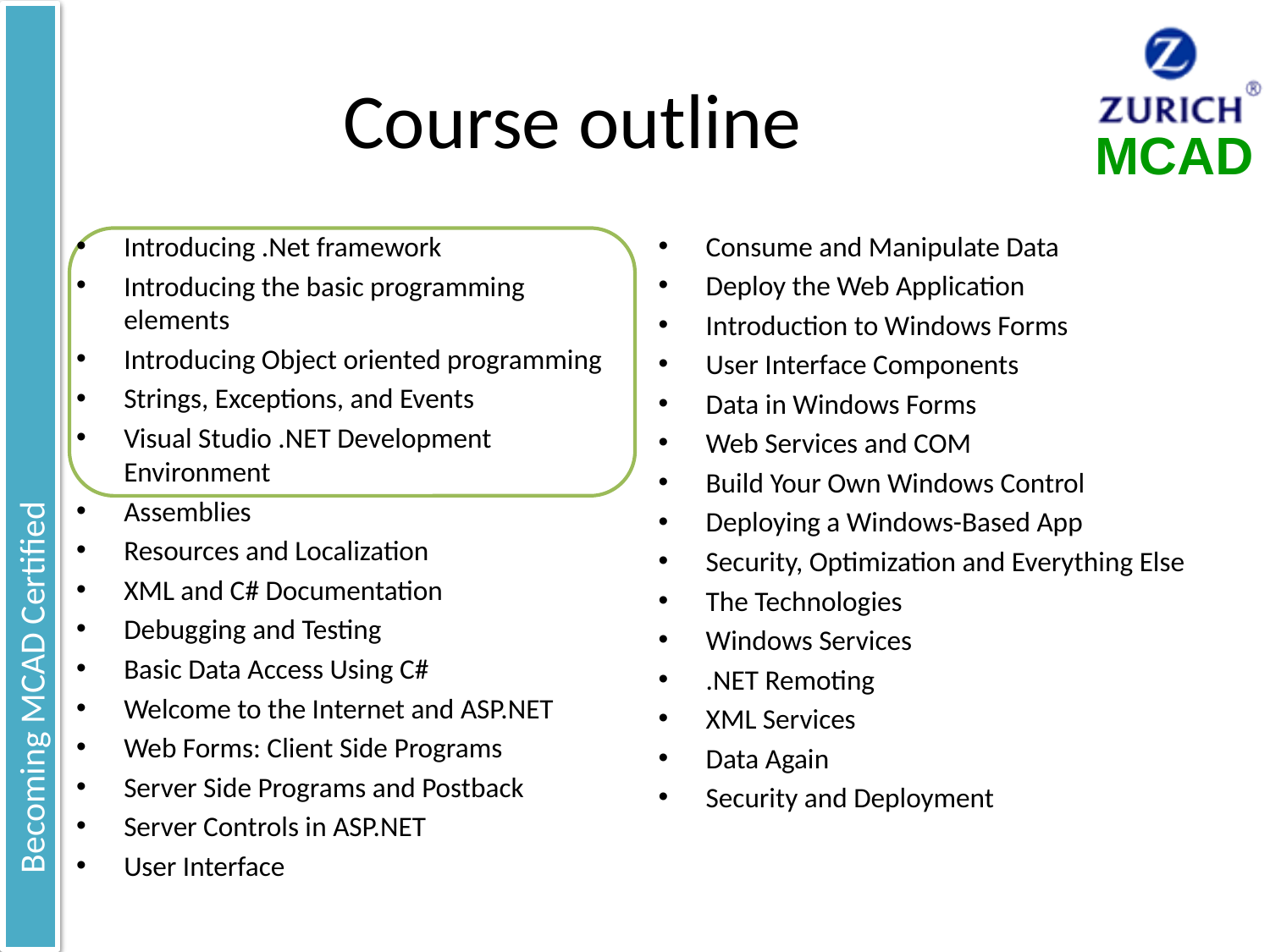

# Course outline
Introducing .Net framework
Introducing the basic programming elements
Introducing Object oriented programming
Strings, Exceptions, and Events
Visual Studio .NET Development Environment
Assemblies
Resources and Localization
XML and C# Documentation
Debugging and Testing
Basic Data Access Using C#
Welcome to the Internet and ASP.NET
Web Forms: Client Side Programs
Server Side Programs and Postback
Server Controls in ASP.NET
User Interface

Consume and Manipulate Data
Deploy the Web Application
Introduction to Windows Forms
User Interface Components
Data in Windows Forms
Web Services and COM
Build Your Own Windows Control
Deploying a Windows-Based App
Security, Optimization and Everything Else
The Technologies
Windows Services
.NET Remoting
XML Services
Data Again
Security and Deployment

Becoming MCAD Certified